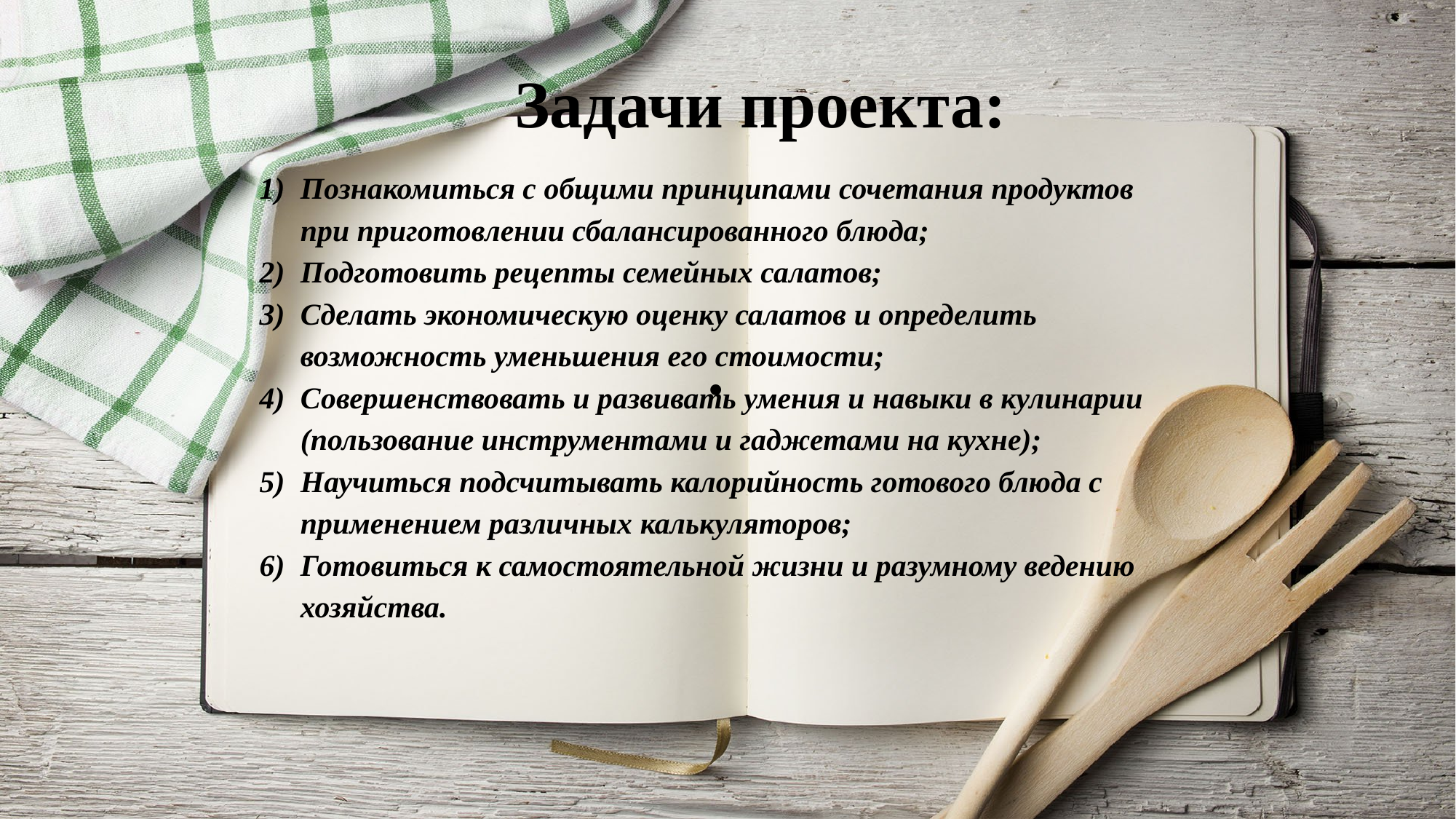

Задачи проекта:
# .
Познакомиться с общими принципами сочетания продуктов при приготовлении сбалансированного блюда;
Подготовить рецепты семейных салатов;
Сделать экономическую оценку салатов и определить возможность уменьшения его стоимости;
Совершенствовать и развивать умения и навыки в кулинарии (пользование инструментами и гаджетами на кухне);
Научиться подсчитывать калорийность готового блюда с применением различных калькуляторов;
Готовиться к самостоятельной жизни и разумному ведению хозяйства.